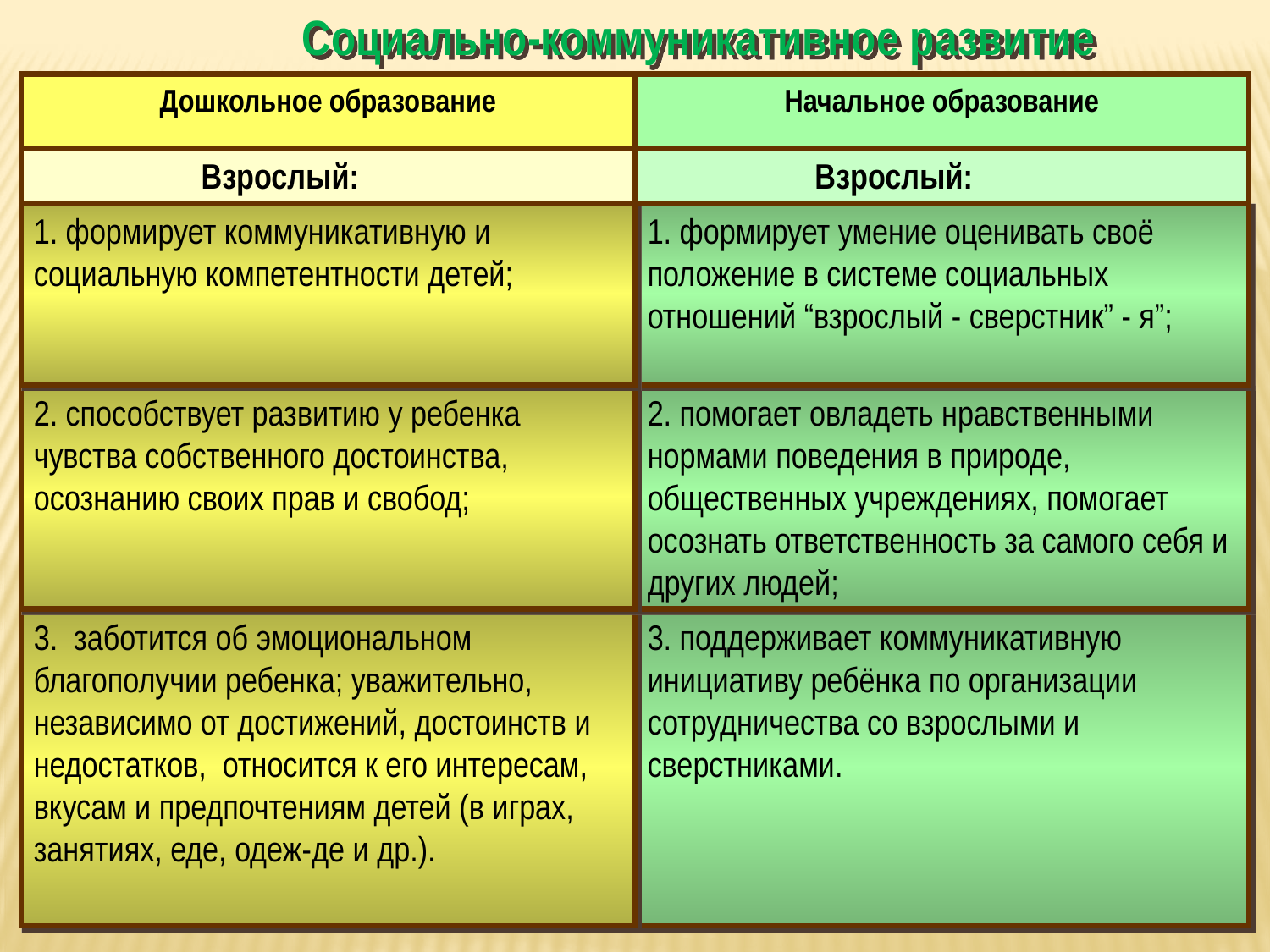

Социально-коммуникативное развитие (продолжение)
Дошкольное образование
Начальное образование
	Взрослый:
	Взрослый:
1. формирует коммуникативную и  социальную компетентности детей;
1. формирует умение оценивать своё положение в системе социальных отношений “взрослый - сверстник” - я”;

2. способствует развитию у ребенка чувства собственного достоинства, осознанию своих прав и свобод;
2. помогает овладеть нравственными   нормами поведения в природе,  общественных учреждениях, помогает осознать ответственность за самого себя и других людей;
3.  заботится об эмоциональном благополучии ребенка; уважительно, независимо от достижений, достоинств и недостатков,  относится к его интересам, вкусам и предпочтениям детей (в играх, занятиях, еде, одеж-де и др.).

3. поддерживает коммуникативную инициативу ребёнка по организации сотрудничества со взрослыми и  сверстниками.